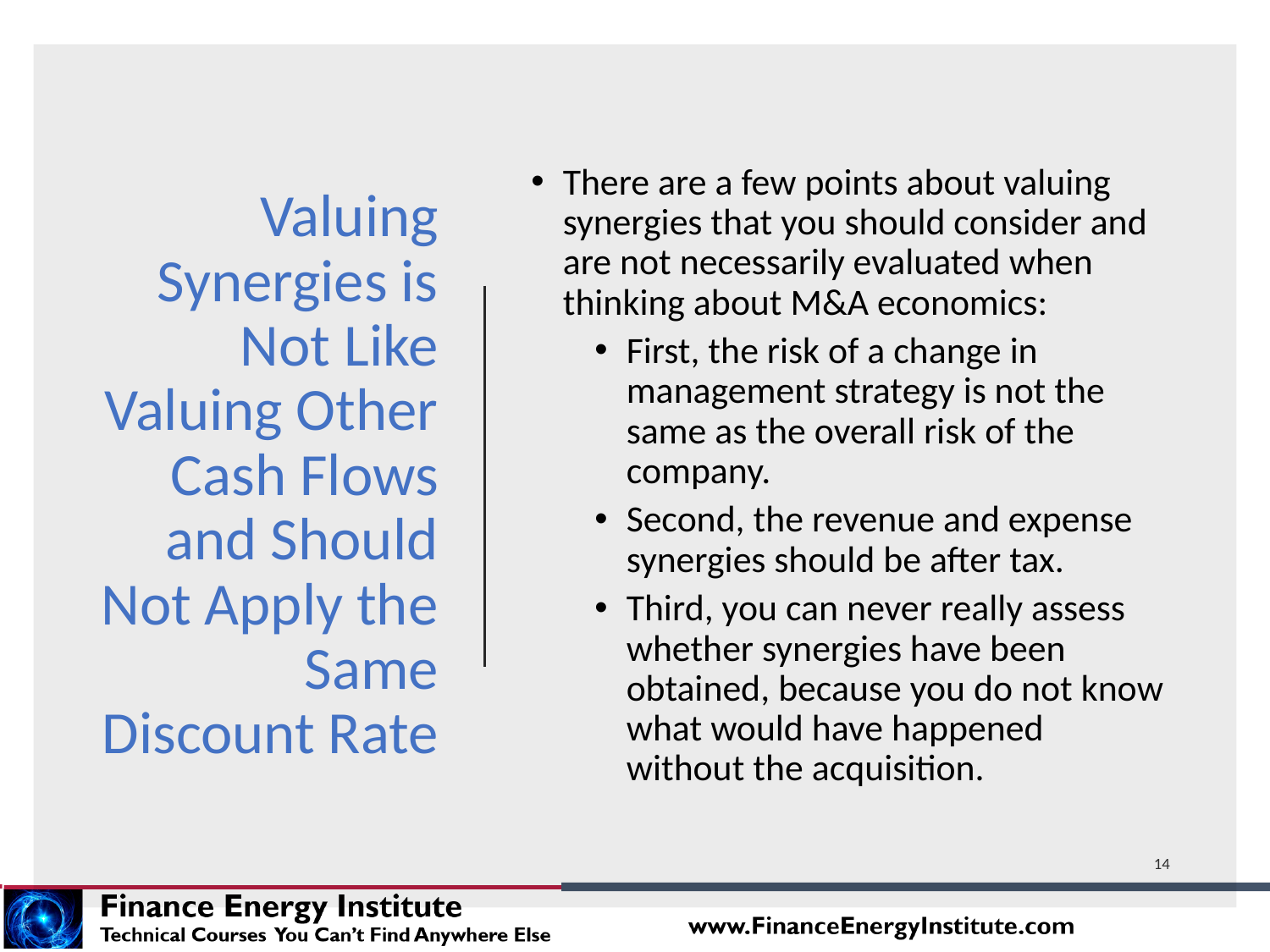

# Valuing Synergies is Not Like Valuing Other Cash Flows and Should Not Apply the Same Discount Rate
There are a few points about valuing synergies that you should consider and are not necessarily evaluated when thinking about M&A economics:
First, the risk of a change in management strategy is not the same as the overall risk of the company.
Second, the revenue and expense synergies should be after tax.
Third, you can never really assess whether synergies have been obtained, because you do not know what would have happened without the acquisition.
14